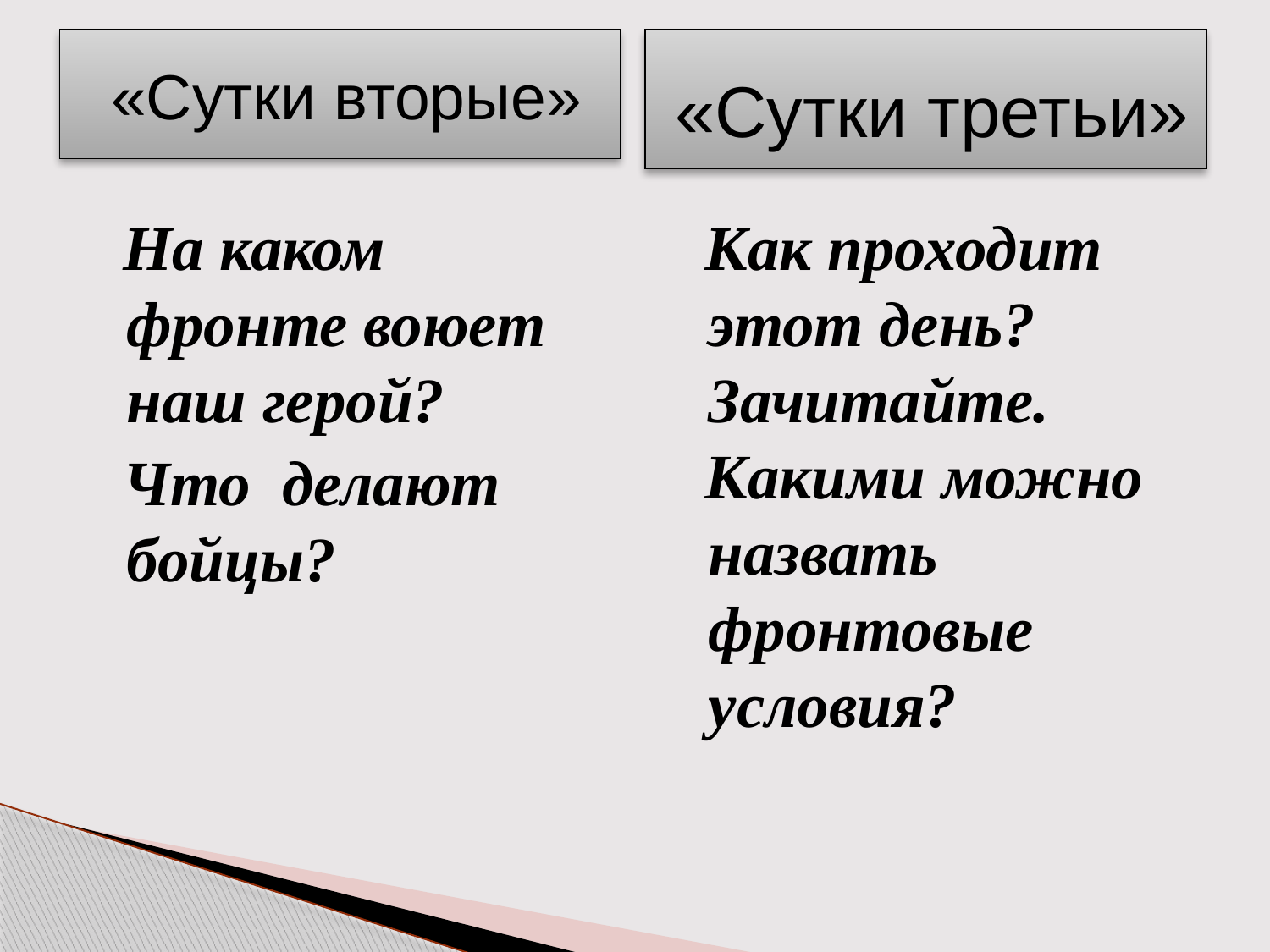

«Сутки вторые»

«Сутки третьи»

  На каком фронте воюет наш герой?
  Что  делают бойцы?
  Как проходит этот день? Зачитайте.
  Какими можно назвать фронтовые условия?